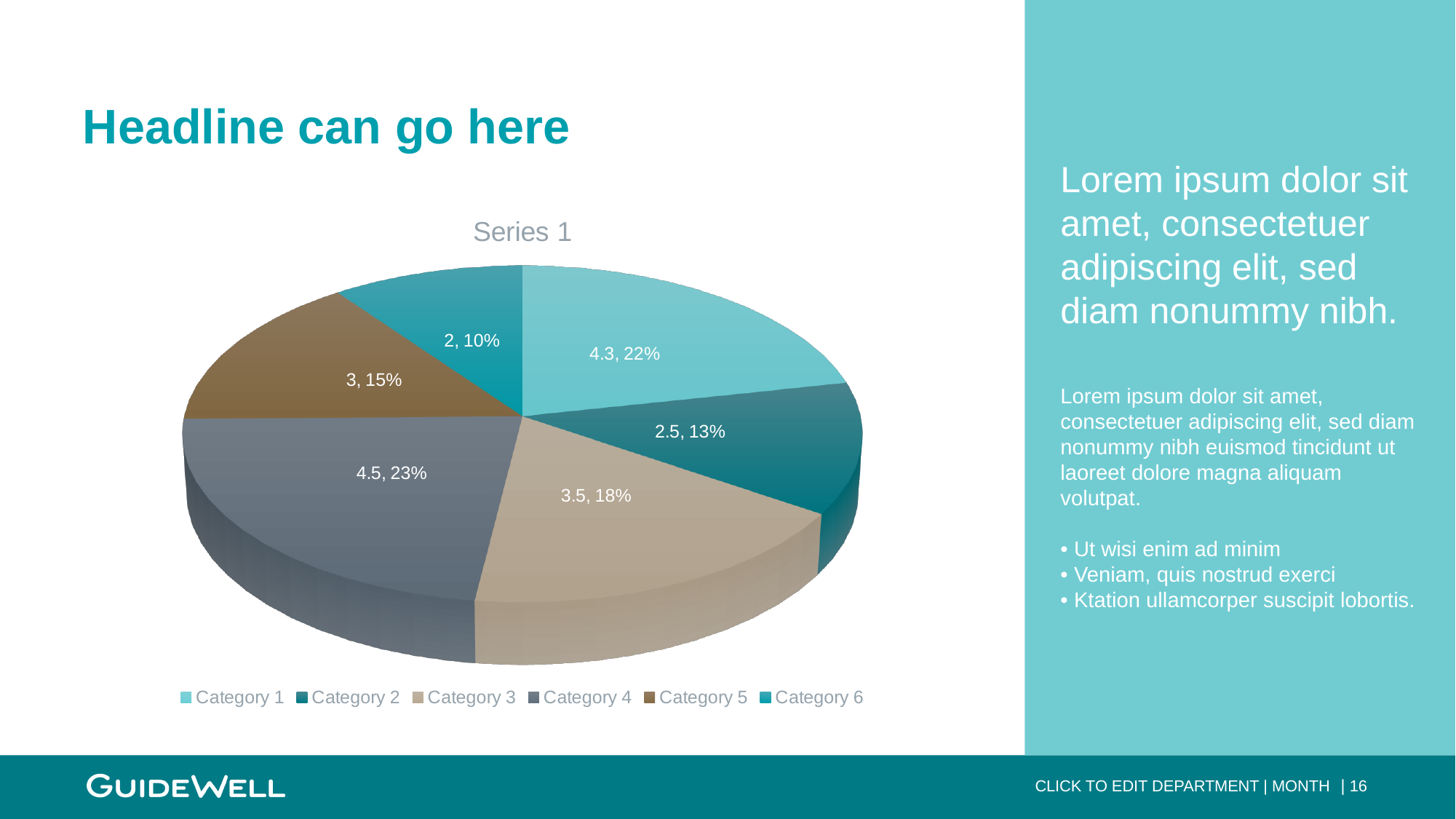

# Headline can go here
Lorem ipsum dolor sit amet, consectetuer adipiscing elit, sed diam nonummy nibh.

[unsupported chart]

Lorem ipsum dolor sit amet, consectetuer adipiscing elit, sed diam nonummy nibh euismod tincidunt ut laoreet dolore magna aliquam  volutpat.
• Ut wisi enim ad minim
• Veniam, quis nostrud exerci
• Ktation ullamcorper suscipit lobortis.